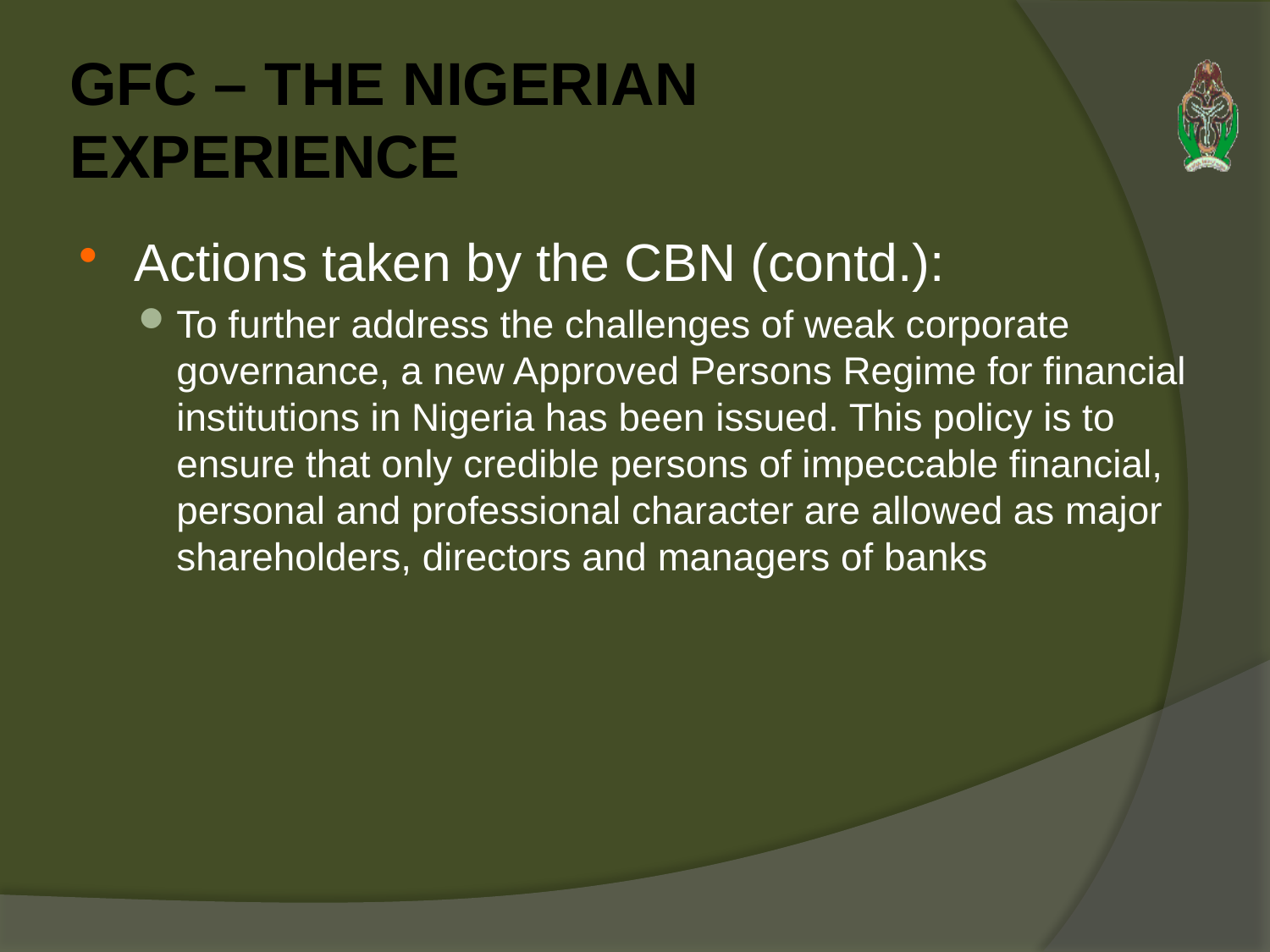

# GFC – THE NIGERIAN EXPERIENCE
Actions taken by the CBN (contd.):
To further address the challenges of weak corporate governance, a new Approved Persons Regime for financial institutions in Nigeria has been issued. This policy is to ensure that only credible persons of impeccable financial, personal and professional character are allowed as major shareholders, directors and managers of banks